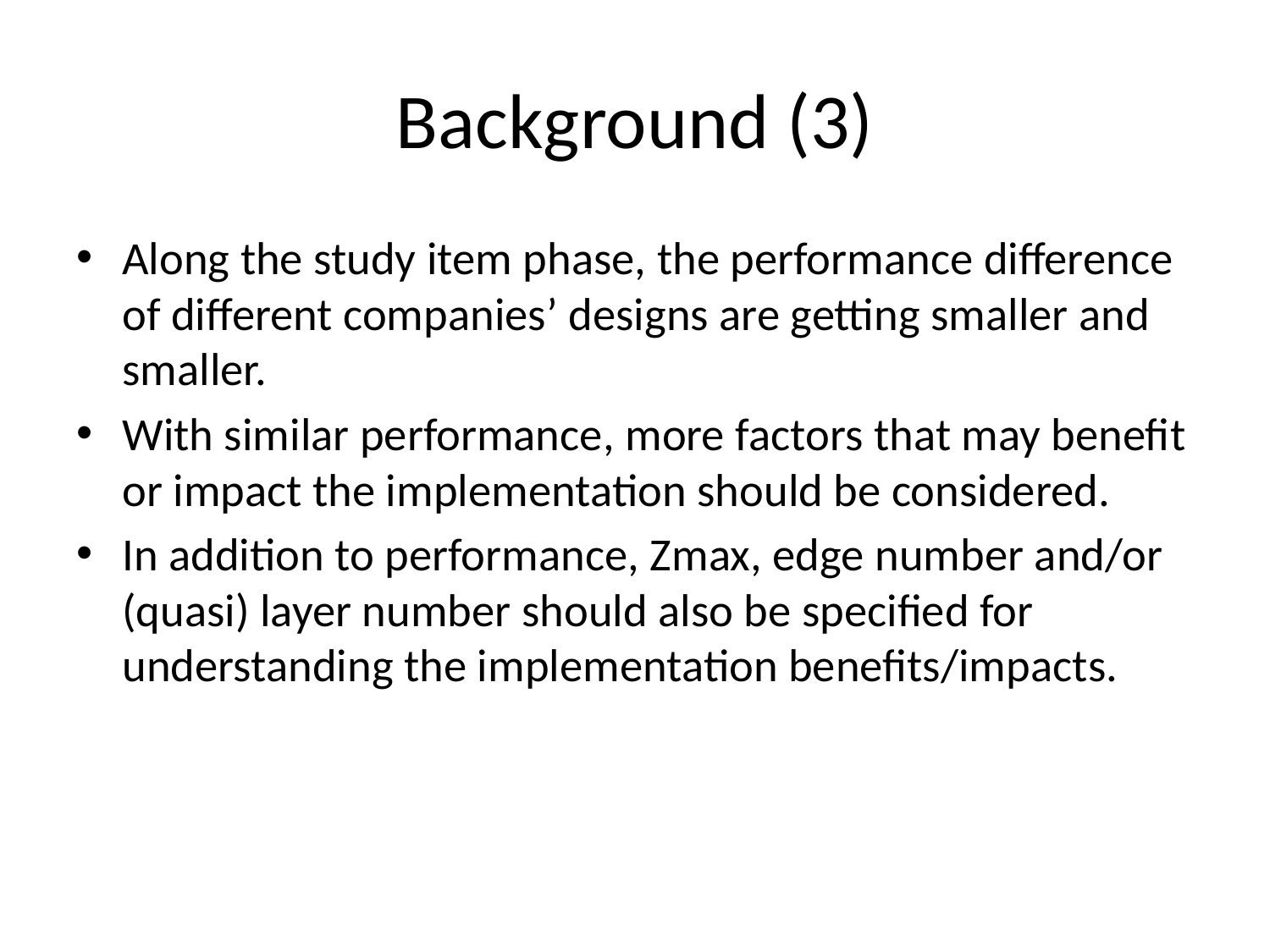

# Background (3)
Along the study item phase, the performance difference of different companies’ designs are getting smaller and smaller.
With similar performance, more factors that may benefit or impact the implementation should be considered.
In addition to performance, Zmax, edge number and/or (quasi) layer number should also be specified for understanding the implementation benefits/impacts.